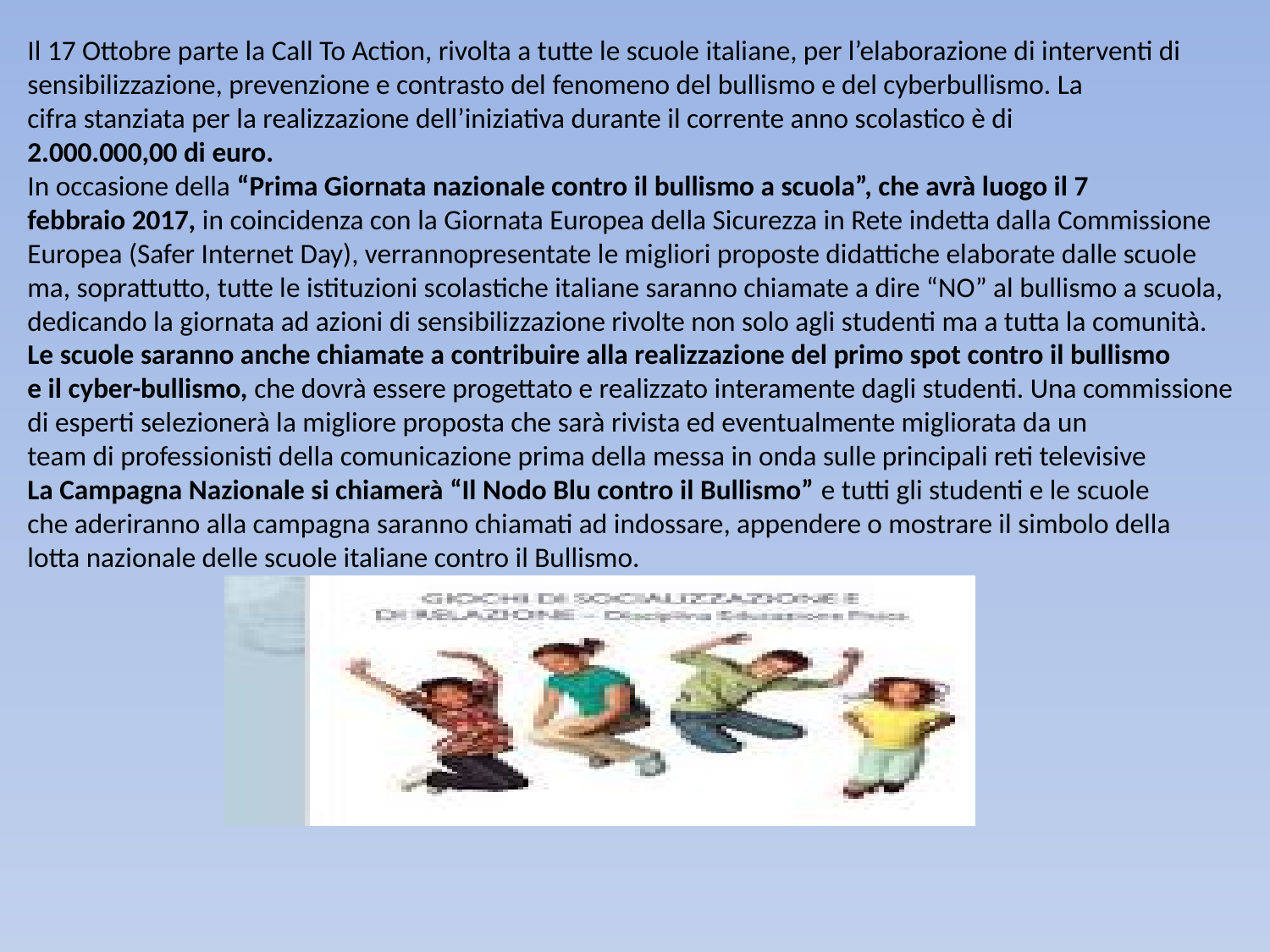

Il 17 Ottobre parte la Call To Action, rivolta a tutte le scuole italiane, per l’elaborazione di interventi di
sensibilizzazione, prevenzione e contrasto del fenomeno del bullismo e del cyberbullismo. La
cifra stanziata per la realizzazione dell’iniziativa durante il corrente anno scolastico è di
2.000.000,00 di euro.
In occasione della “Prima Giornata nazionale contro il bullismo a scuola”, che avrà luogo il 7
febbraio 2017, in coincidenza con la Giornata Europea della Sicurezza in Rete indetta dalla Commissione Europea (Safer Internet Day), verrannopresentate le migliori proposte didattiche elaborate dalle scuole ma, soprattutto, tutte le istituzioni scolastiche italiane saranno chiamate a dire “NO” al bullismo a scuola, dedicando la giornata ad azioni di sensibilizzazione rivolte non solo agli studenti ma a tutta la comunità.
Le scuole saranno anche chiamate a contribuire alla realizzazione del primo spot contro il bullismo
e il cyber-bullismo, che dovrà essere progettato e realizzato interamente dagli studenti. Una commissione
di esperti selezionerà la migliore proposta che sarà rivista ed eventualmente migliorata da un
team di professionisti della comunicazione prima della messa in onda sulle principali reti televisive
La Campagna Nazionale si chiamerà “Il Nodo Blu contro il Bullismo” e tutti gli studenti e le scuole
che aderiranno alla campagna saranno chiamati ad indossare, appendere o mostrare il simbolo della
lotta nazionale delle scuole italiane contro il Bullismo.